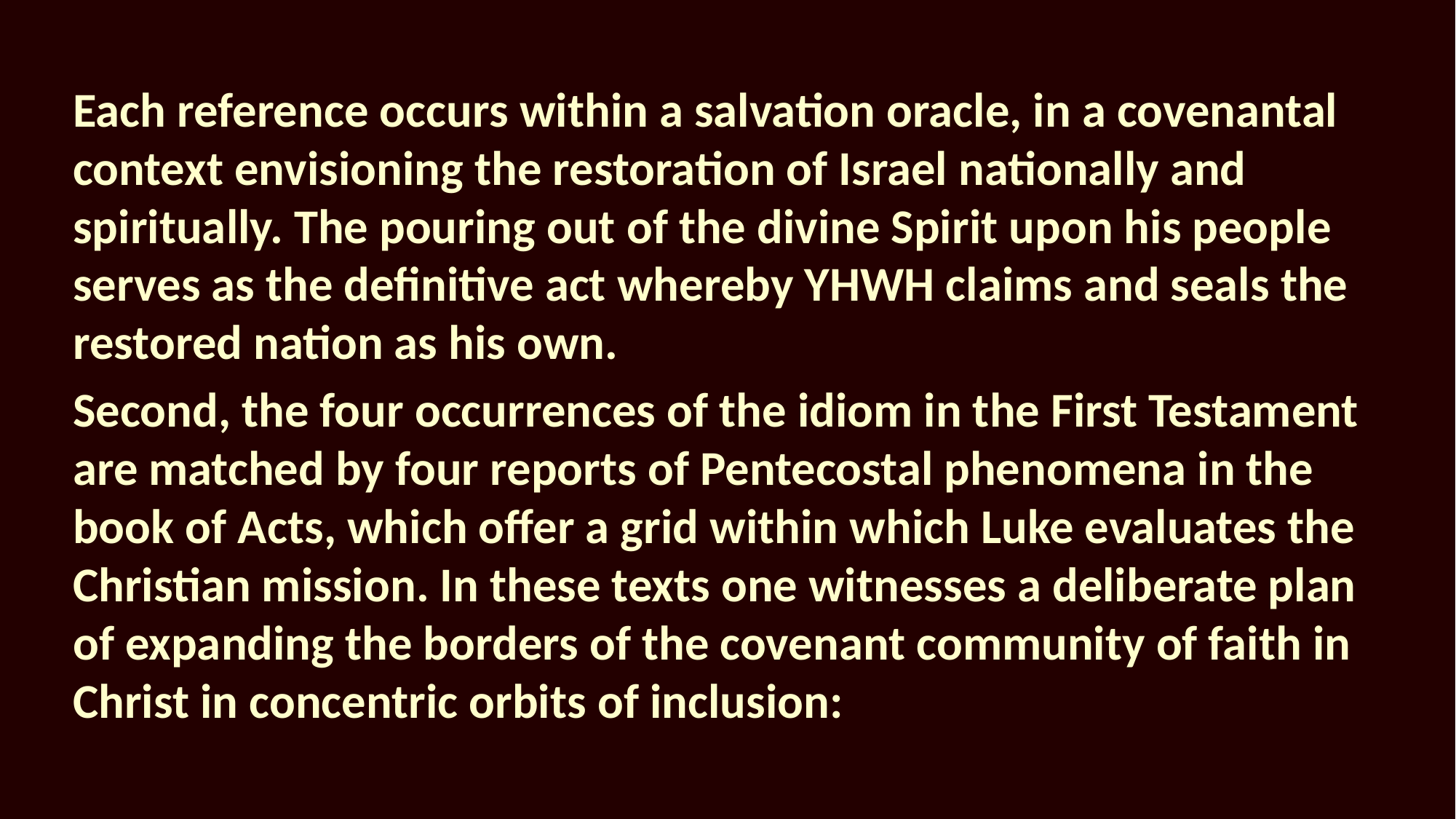

Each reference occurs within a salvation oracle, in a covenantal context envisioning the restoration of Israel nationally and spiritually. The pouring out of the divine Spirit upon his people serves as the definitive act whereby YHWH claims and seals the restored nation as his own.
Second, the four occurrences of the idiom in the First Testament are matched by four reports of Pentecostal phenomena in the book of Acts, which offer a grid within which Luke evaluates the Christian mission. In these texts one witnesses a deliberate plan of expanding the borders of the covenant community of faith in Christ in concentric orbits of inclusion: